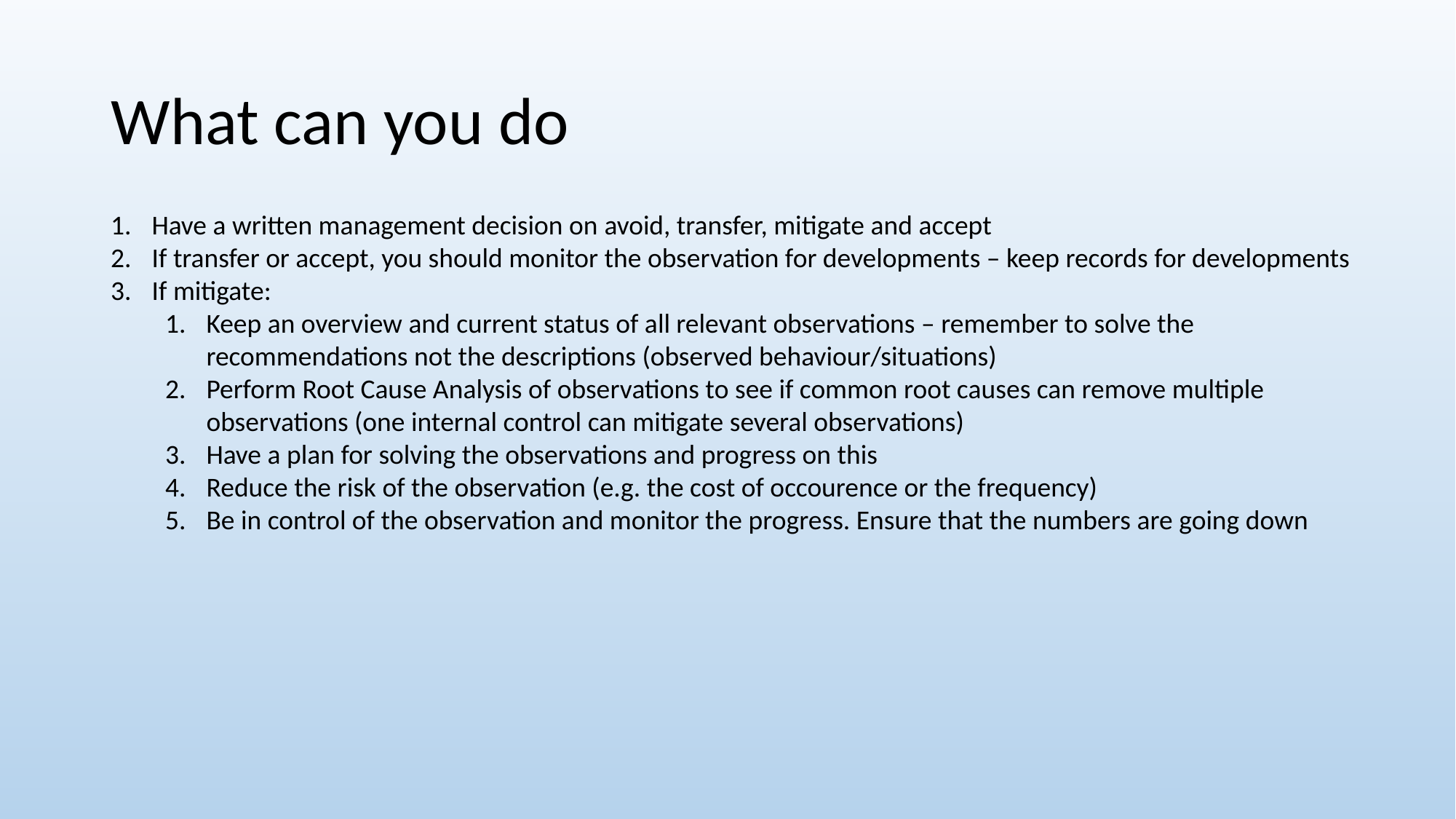

# What can you do
Have a written management decision on avoid, transfer, mitigate and accept
If transfer or accept, you should monitor the observation for developments – keep records for developments
If mitigate:
Keep an overview and current status of all relevant observations – remember to solve the recommendations not the descriptions (observed behaviour/situations)
Perform Root Cause Analysis of observations to see if common root causes can remove multiple observations (one internal control can mitigate several observations)
Have a plan for solving the observations and progress on this
Reduce the risk of the observation (e.g. the cost of occourence or the frequency)
Be in control of the observation and monitor the progress. Ensure that the numbers are going down